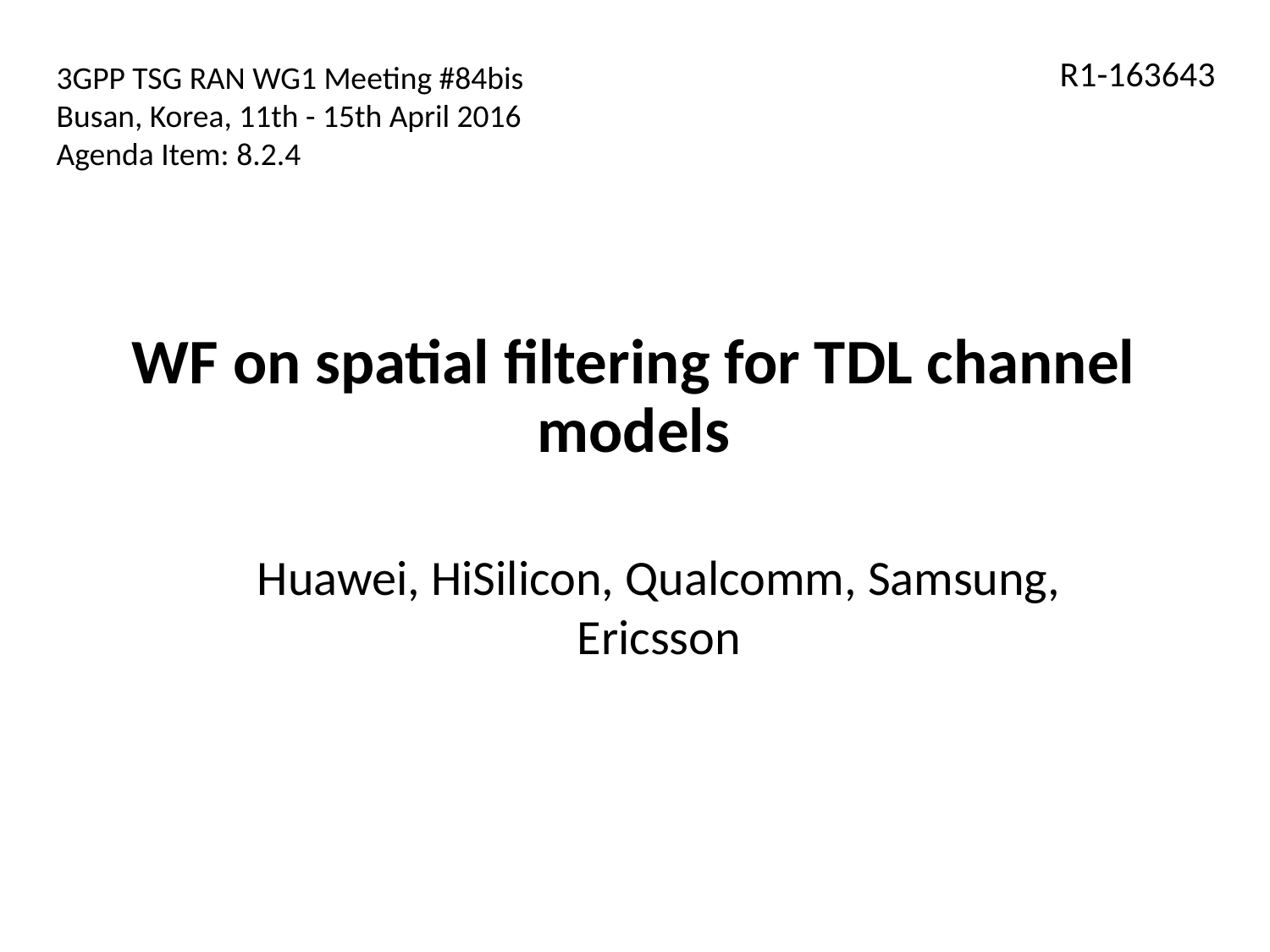

R1-163643
3GPP TSG RAN WG1 Meeting #84bis
Busan, Korea, 11th - 15th April 2016
Agenda Item: 8.2.4
# WF on spatial filtering for TDL channel models
Huawei, HiSilicon, Qualcomm, Samsung, Ericsson